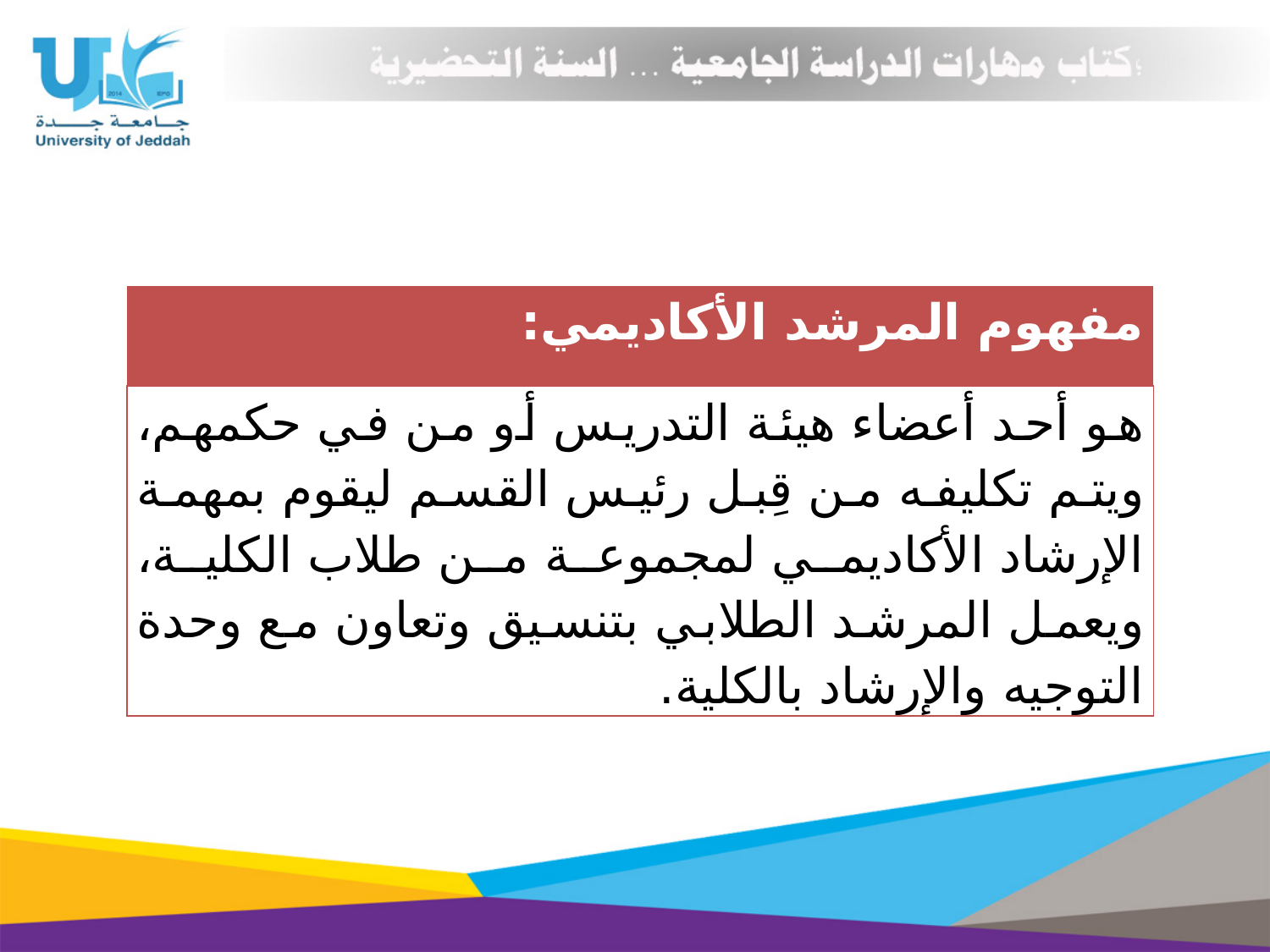

| مفهوم المرشد الأكاديمي: |
| --- |
| هو أحد أعضاء هيئة التدريس أو من في حكمهم، ويتم تكليفه من قِبل رئيس القسم ليقوم بمهمة الإرشاد الأكاديمي لمجموعة من طلاب الكلية، ويعمل المرشد الطلابي بتنسيق وتعاون مع وحدة التوجيه والإرشاد بالكلية. |